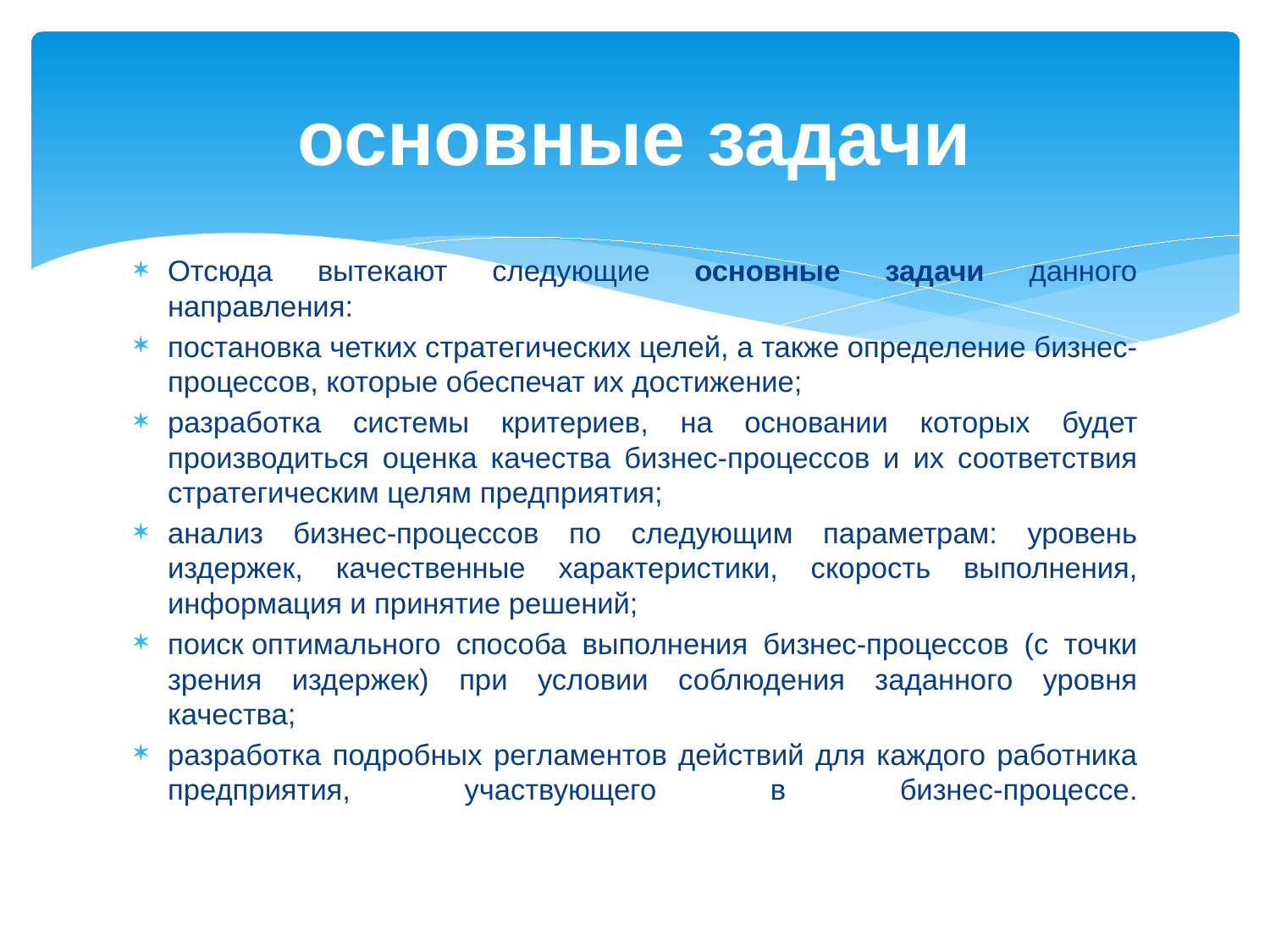

# основные задачи
Отсюда вытекают следующие основные задачи данного направления:
постановка четких стратегических целей, а также определение бизнес-процессов, которые обеспечат их достижение;
разработка системы критериев, на основании которых будет производиться оценка качества бизнес-процессов и их соответствия стратегическим целям предприятия;
анализ бизнес-процессов по следующим параметрам: уровень издержек, качественные характеристики, скорость выполнения, информация и принятие решений;
поиск оптимального способа выполнения бизнес-процессов (с точки зрения издержек) при условии соблюдения заданного уровня качества;
разработка подробных регламентов действий для каждого работника предприятия, участвующего в бизнес-процессе.